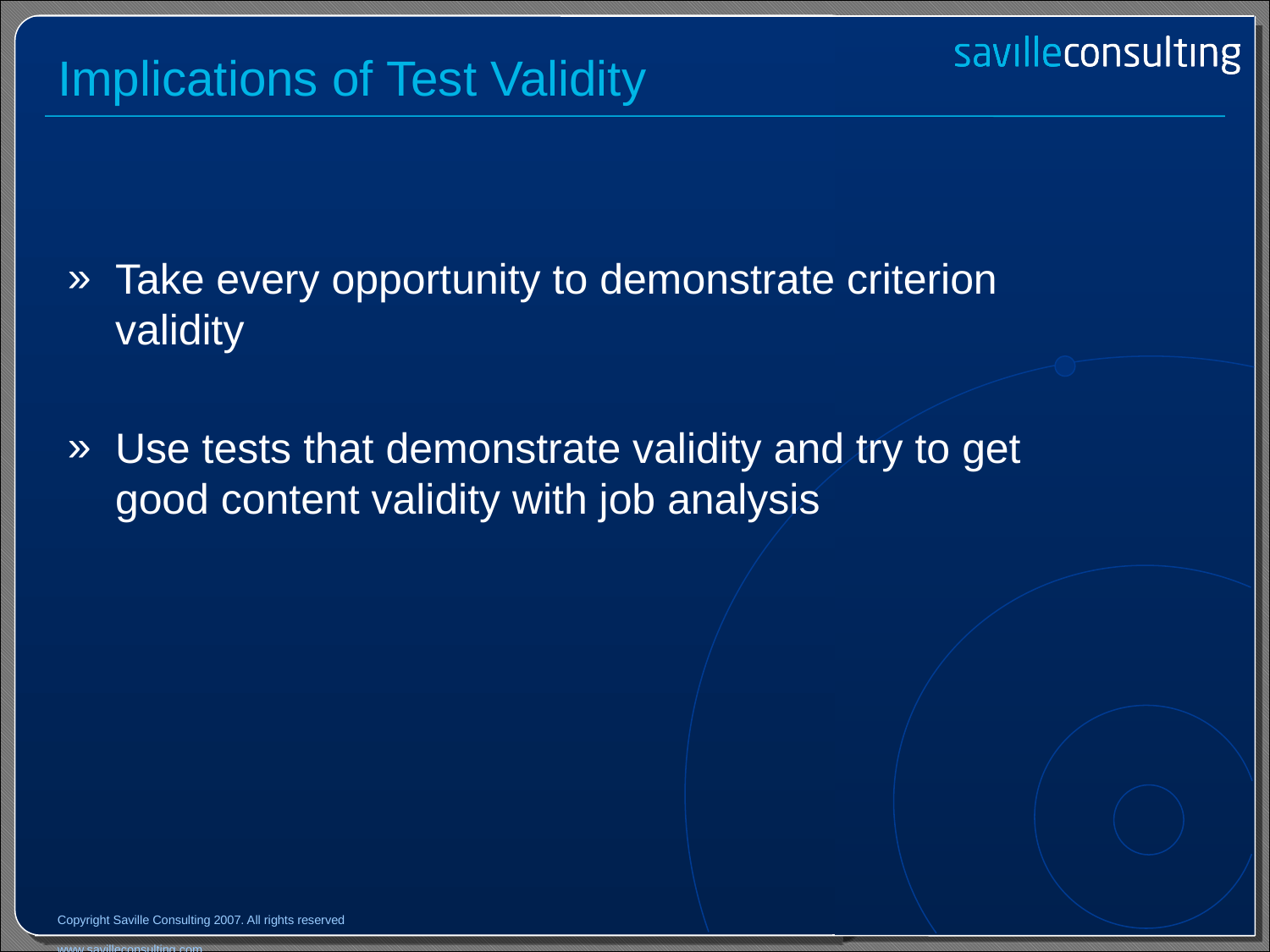

# Implications of Test Validity

Take every opportunity to demonstrate criterion validity

Use tests that demonstrate validity and try to get good content validity with job analysis